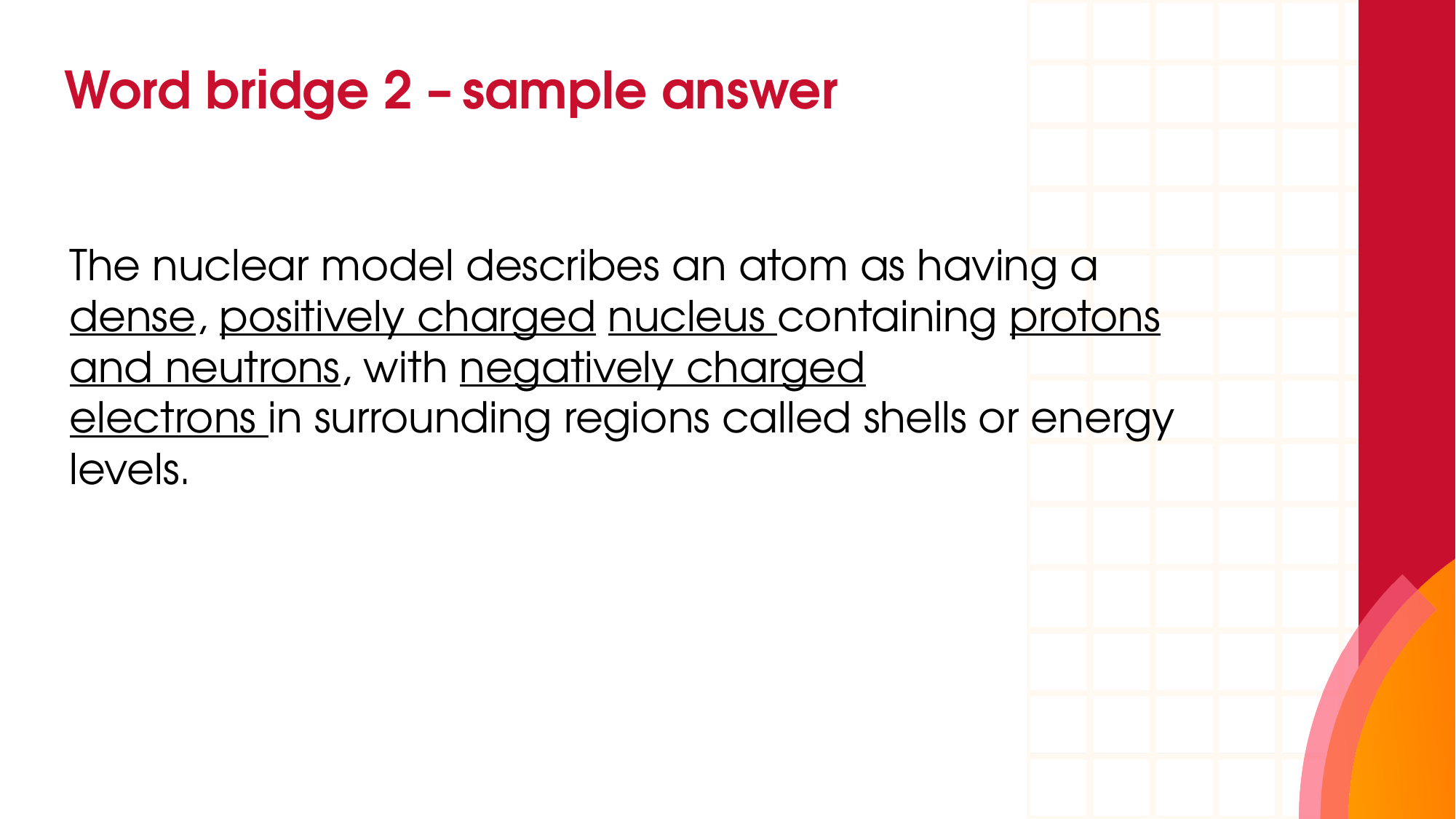

# Word bridge 2 – sample answer

The nuclear model describes an atom as having a dense, positively charged nucleus containing protons and neutrons, with negatively charged
electrons in surrounding regions called shells or energy levels.